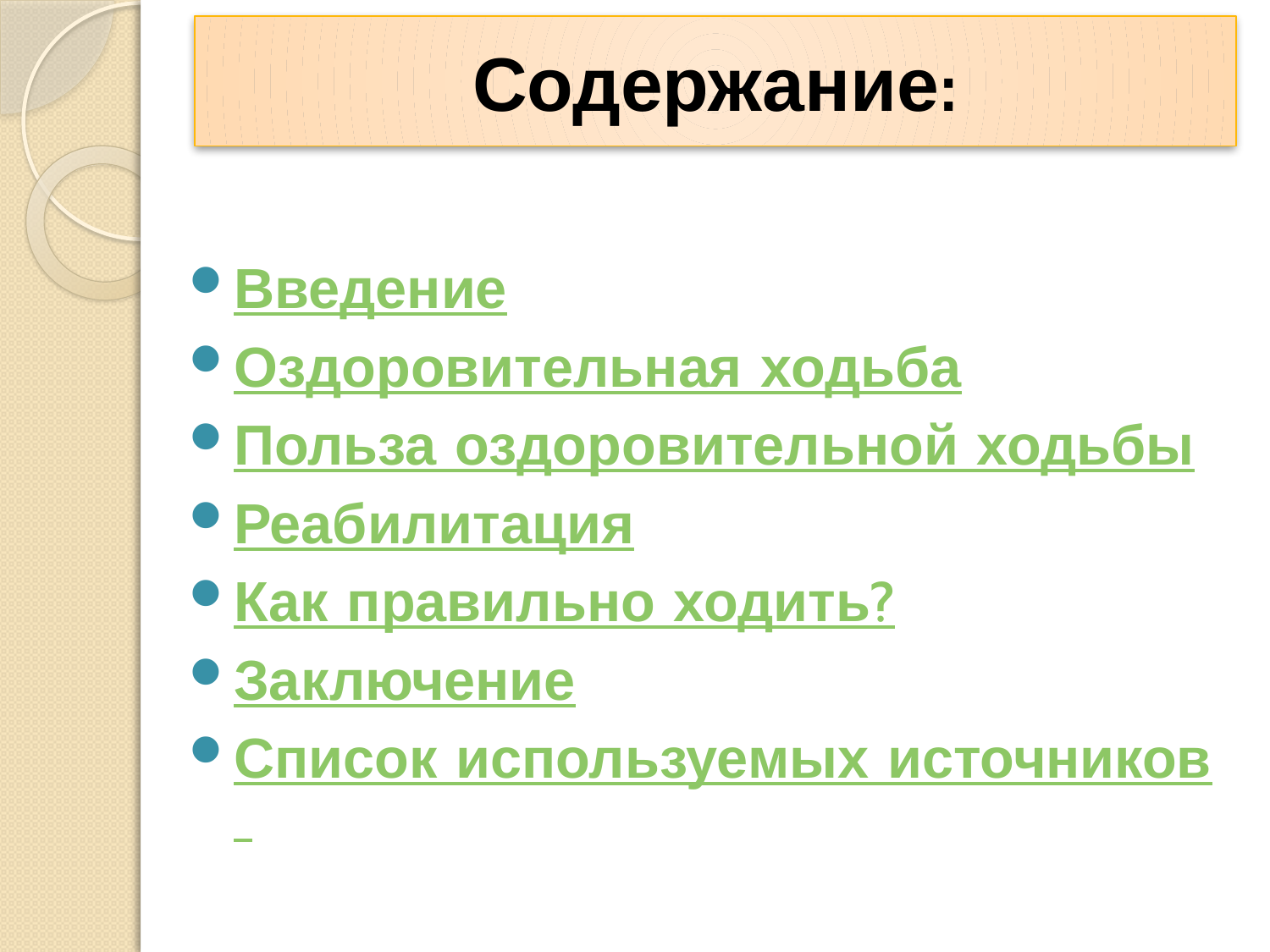

# Содержание:
Введение
Оздоровительная ходьба
Польза оздоровительной ходьбы
Реабилитация
Как правильно ходить?
Заключение
Список используемых источников